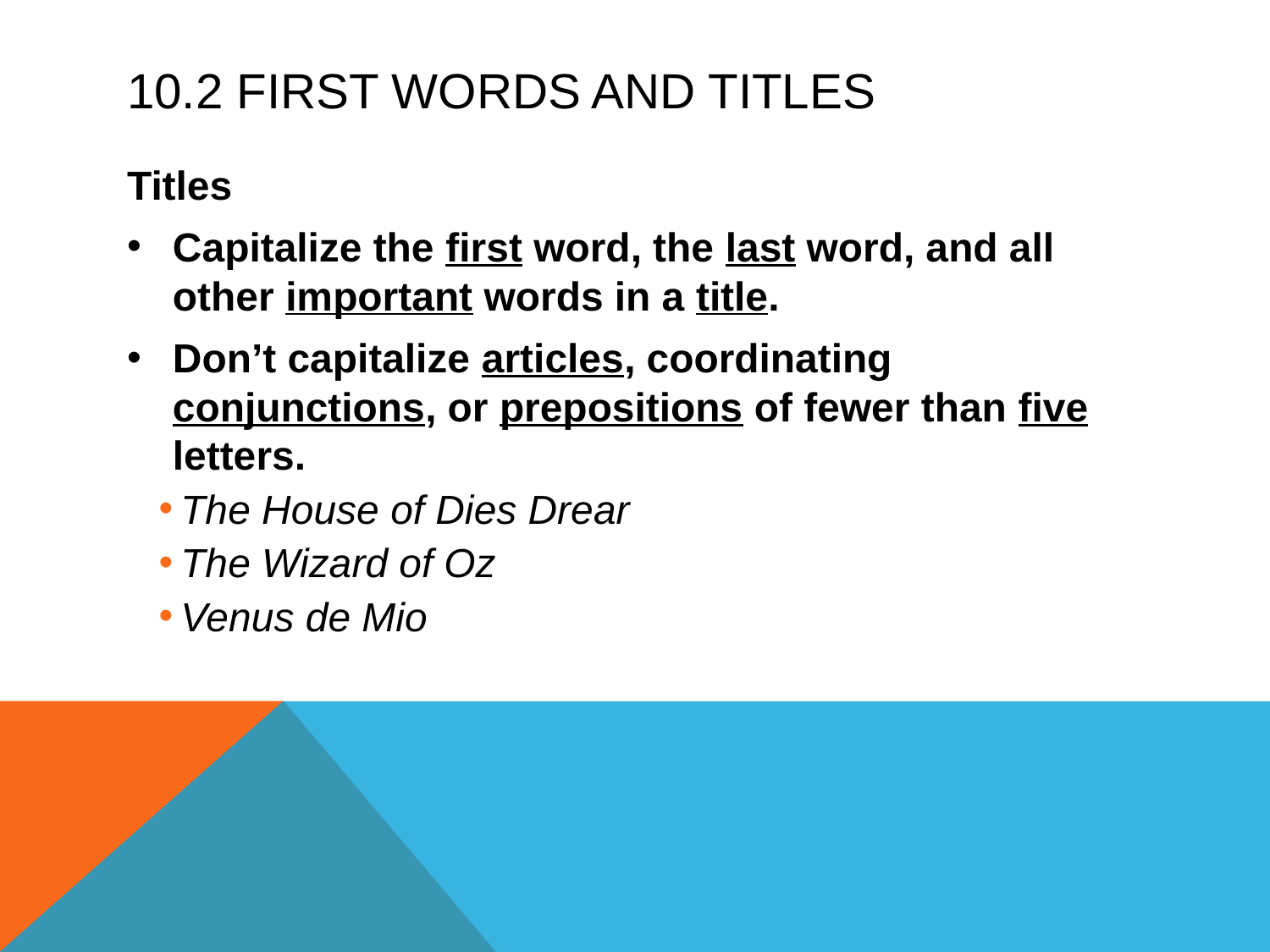

# 10.2 First Words and TItles
Titles
Capitalize the first word, the last word, and all other important words in a title.
Don’t capitalize articles, coordinating conjunctions, or prepositions of fewer than five letters.
The House of Dies Drear
The Wizard of Oz
Venus de Mio